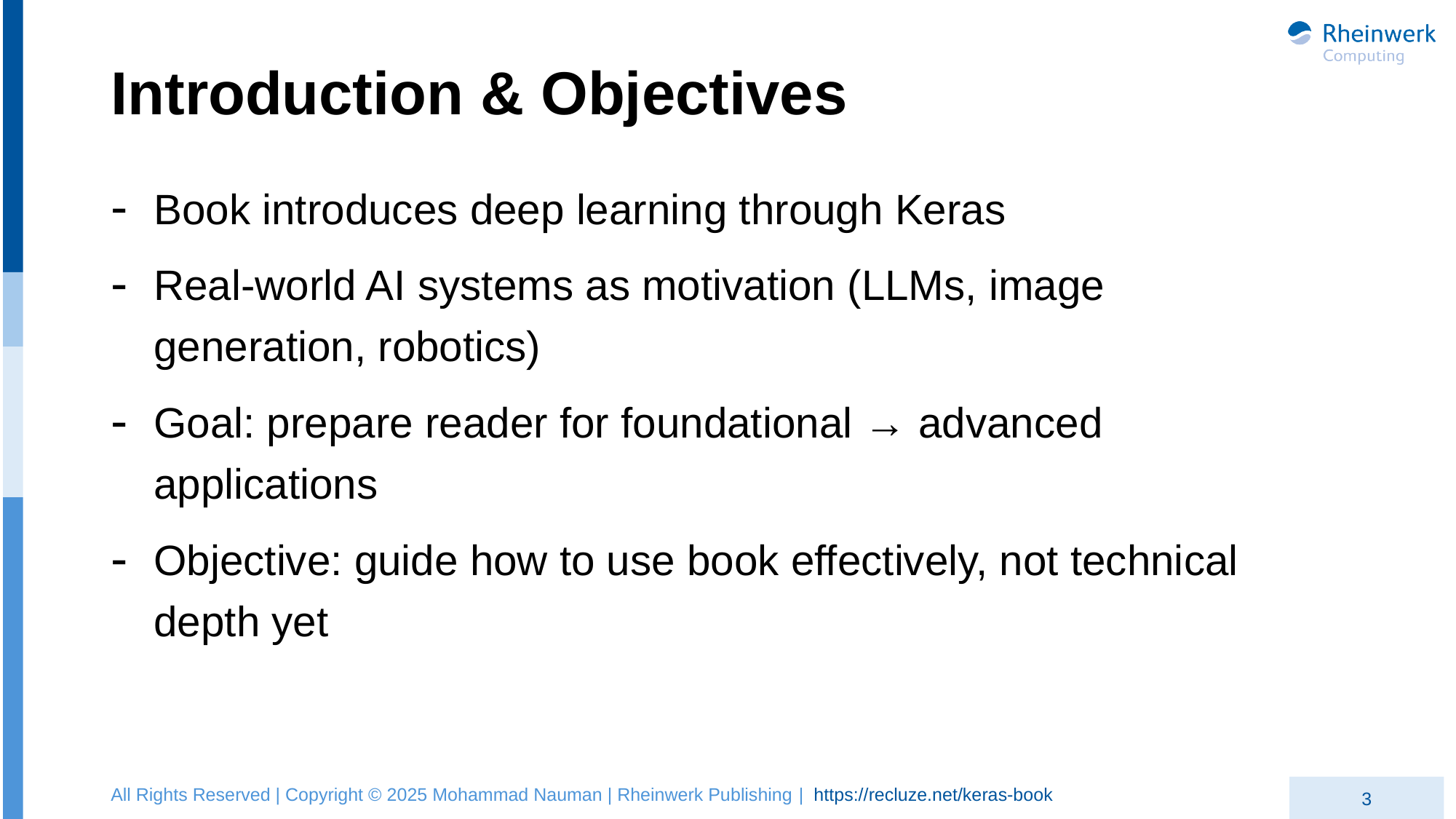

# Introduction & Objectives
Book introduces deep learning through Keras
Real-world AI systems as motivation (LLMs, image generation, robotics)
Goal: prepare reader for foundational → advanced applications
Objective: guide how to use book effectively, not technical depth yet